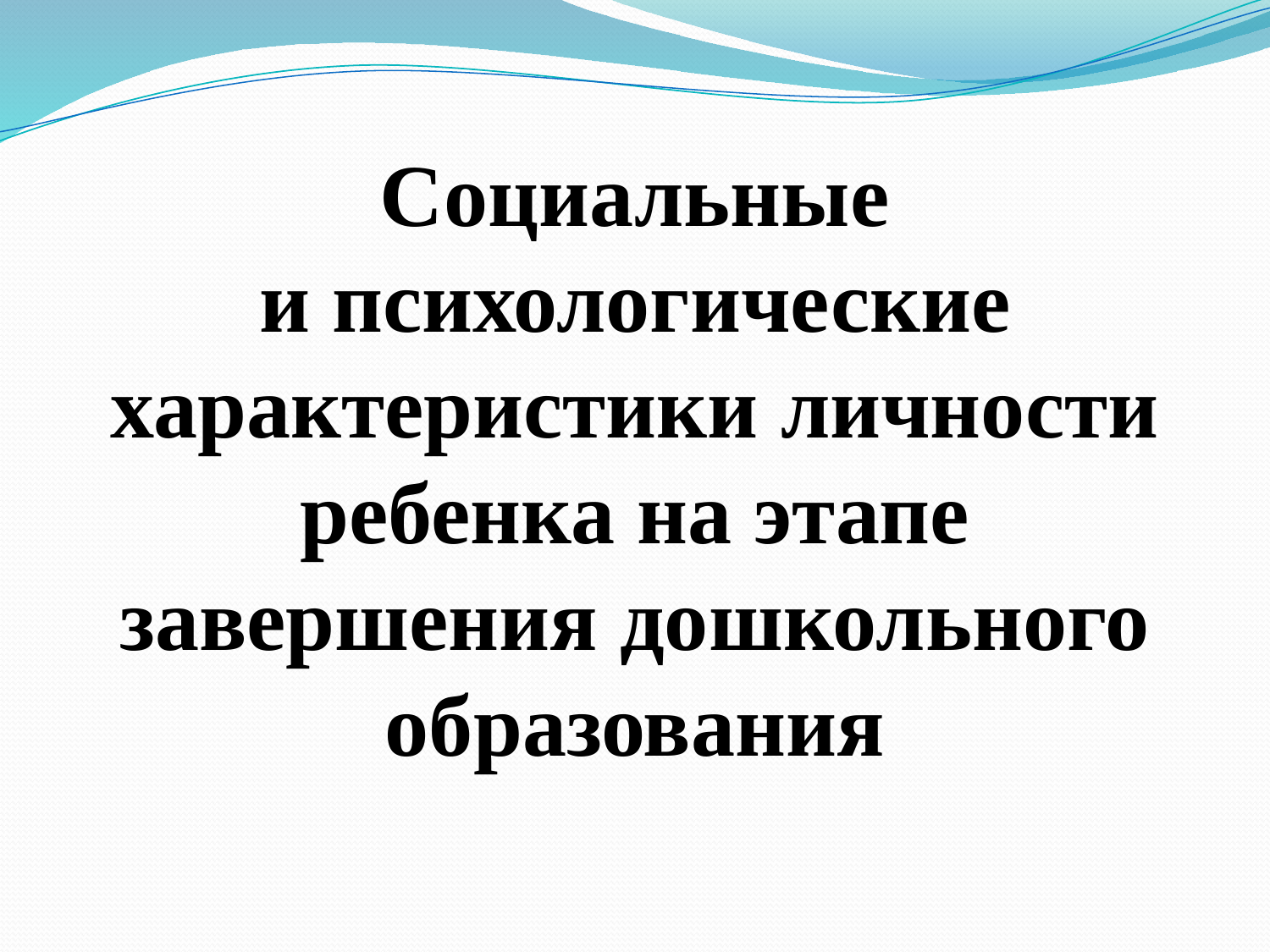

# Социальные и психологические характеристики личности ребенка на этапе завершения дошкольного образования